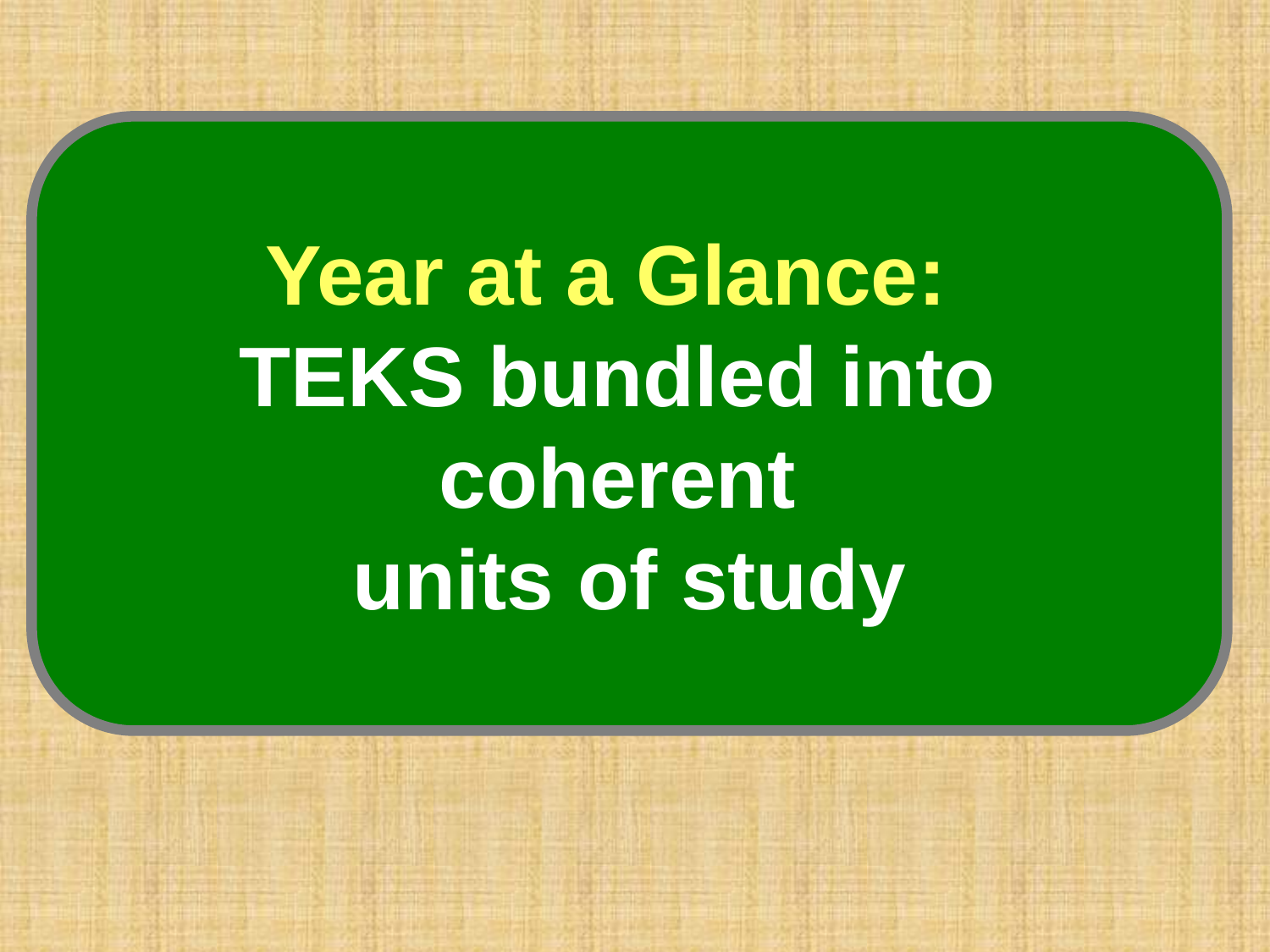

Year at a Glance:
TEKS bundled into
coherent
units of study